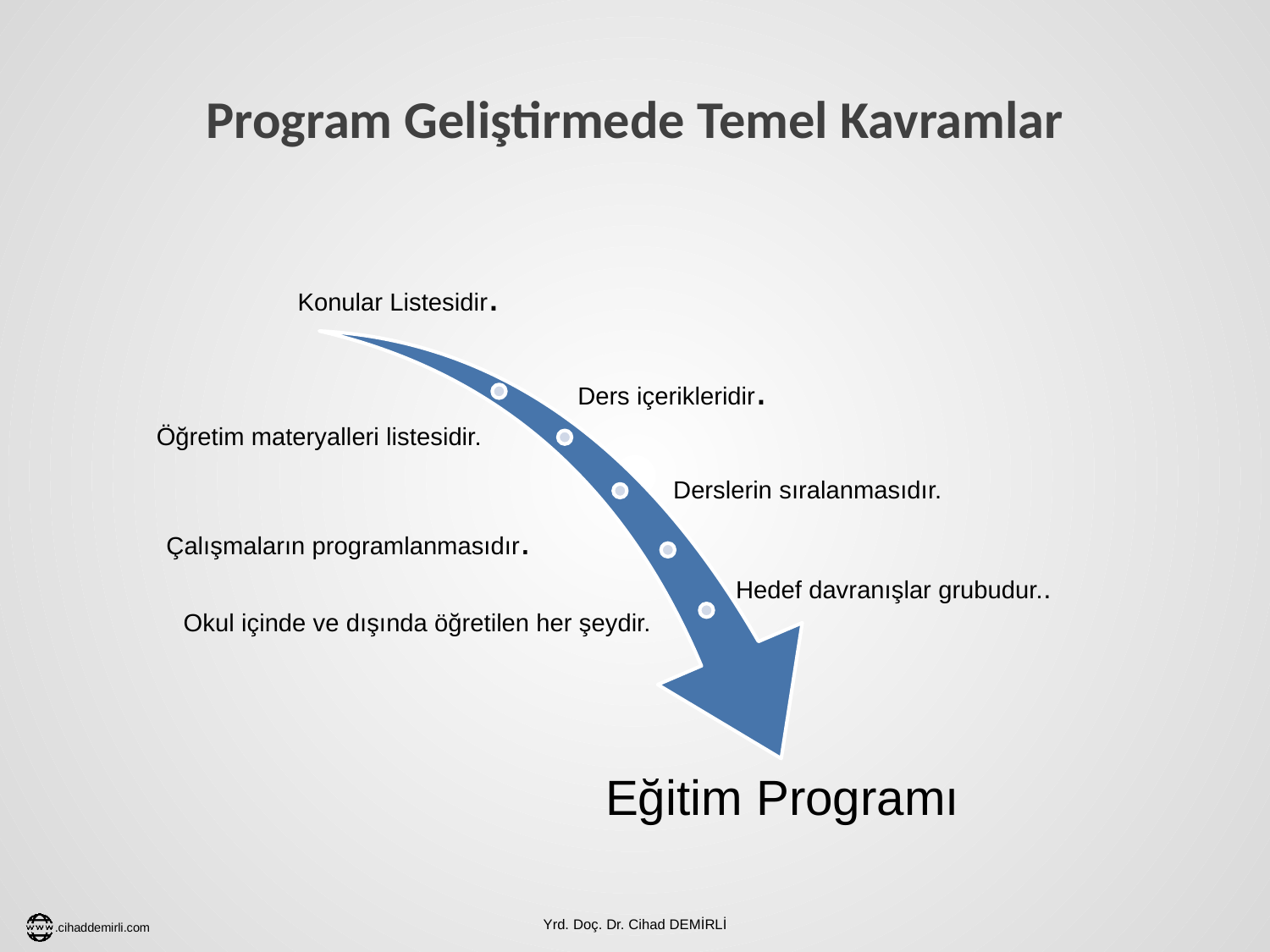

# Program Geliştirmede Temel Kavramlar
Konular Listesidir.
Ders içerikleridir.
Öğretim materyalleri listesidir.
Derslerin sıralanmasıdır.
Çalışmaların programlanmasıdır.
    Hedef davranışlar grubudur..
Eğitim Programı

Okul içinde ve dışında öğretilen her şeydir.